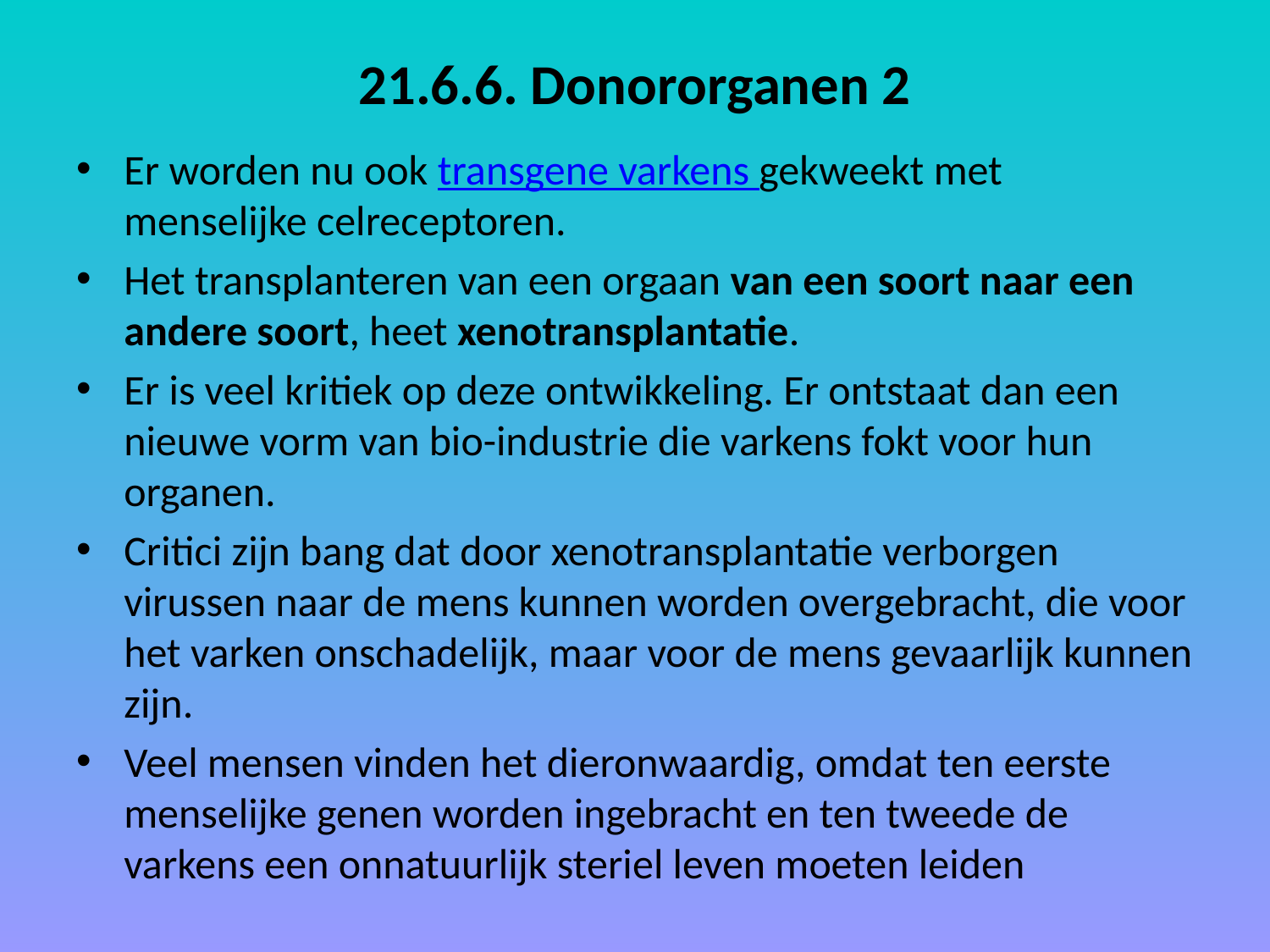

# 21.6.6. Donororganen 2
Er worden nu ook transgene varkens gekweekt met menselijke celreceptoren.
Het transplanteren van een orgaan van een soort naar een andere soort, heet xenotransplantatie.
Er is veel kritiek op deze ontwikkeling. Er ontstaat dan een nieuwe vorm van bio-industrie die varkens fokt voor hun organen.
Critici zijn bang dat door xenotransplantatie verborgen virussen naar de mens kunnen worden overgebracht, die voor het varken onschadelijk, maar voor de mens gevaarlijk kunnen zijn.
Veel mensen vinden het dieronwaardig, omdat ten eerste menselijke genen worden ingebracht en ten tweede de varkens een onnatuurlijk steriel leven moeten leiden